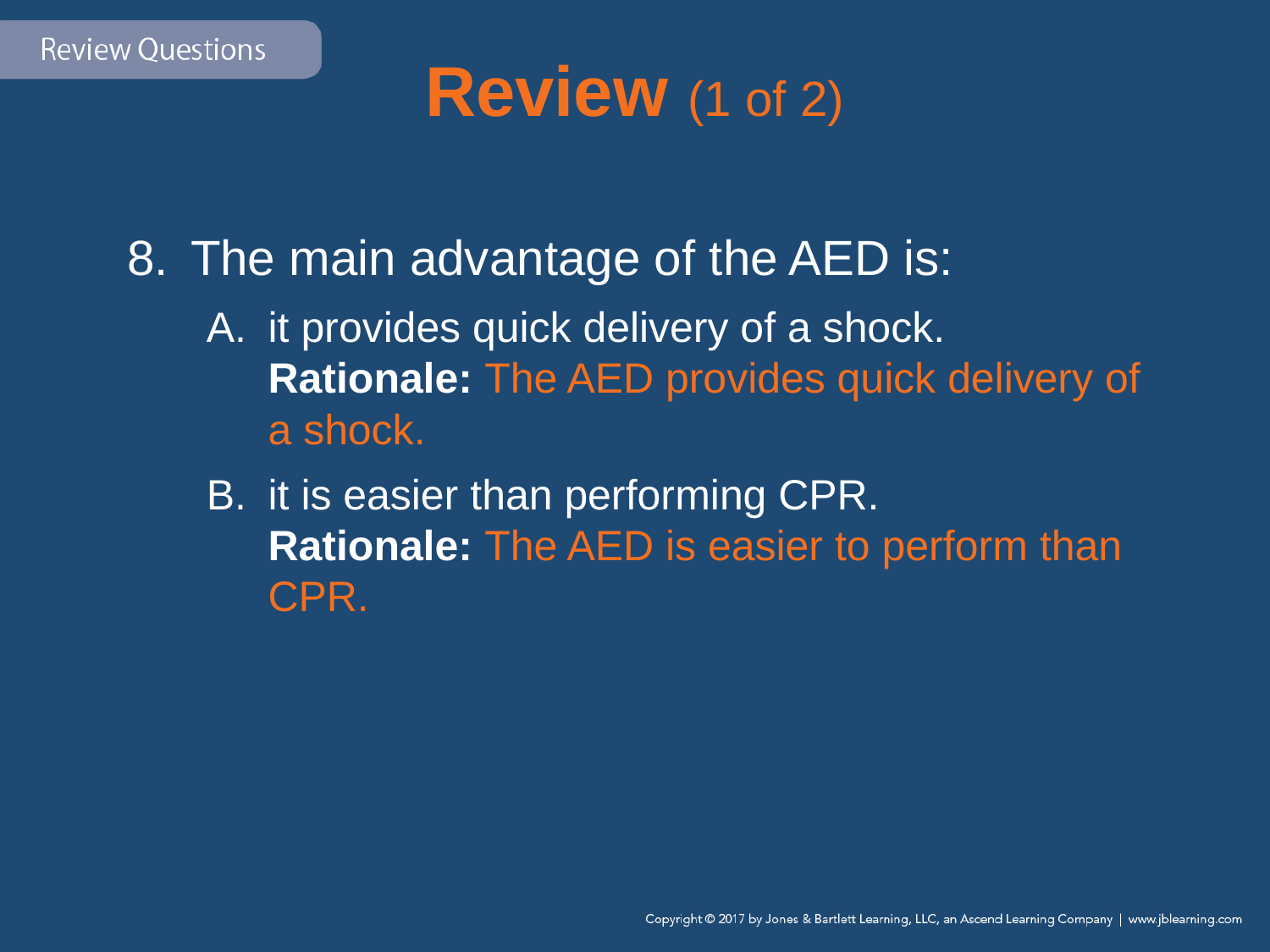

# Review (1 of 2)
The main advantage of the AED is:
it provides quick delivery of a shock.
Rationale: The AED provides quick delivery of a shock.
it is easier than performing CPR.
Rationale: The AED is easier to perform than CPR.